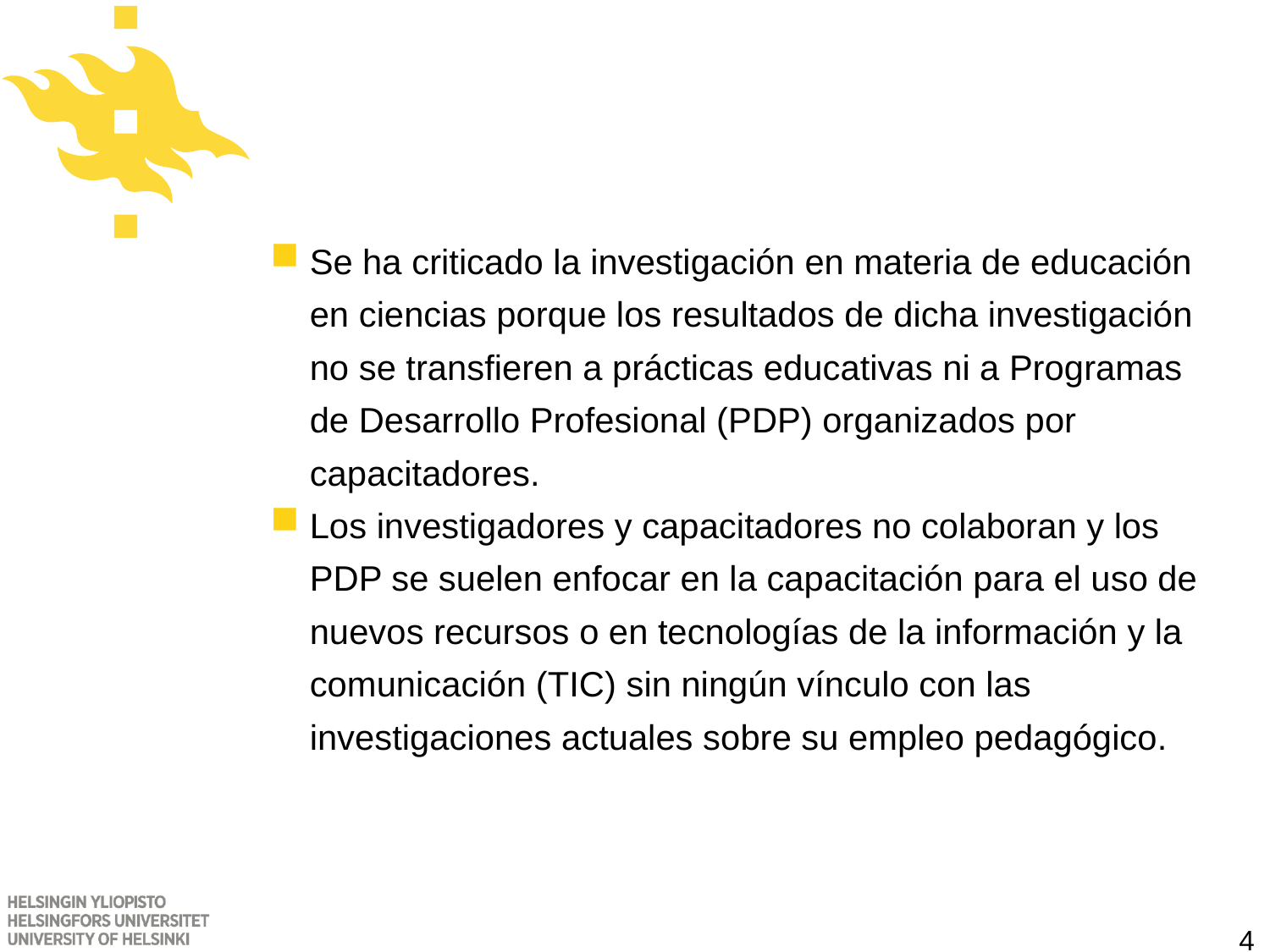

#
Se ha criticado la investigación en materia de educación en ciencias porque los resultados de dicha investigación no se transfieren a prácticas educativas ni a Programas de Desarrollo Profesional (PDP) organizados por capacitadores.
Los investigadores y capacitadores no colaboran y los PDP se suelen enfocar en la capacitación para el uso de nuevos recursos o en tecnologías de la información y la comunicación (TIC) sin ningún vínculo con las investigaciones actuales sobre su empleo pedagógico.
4